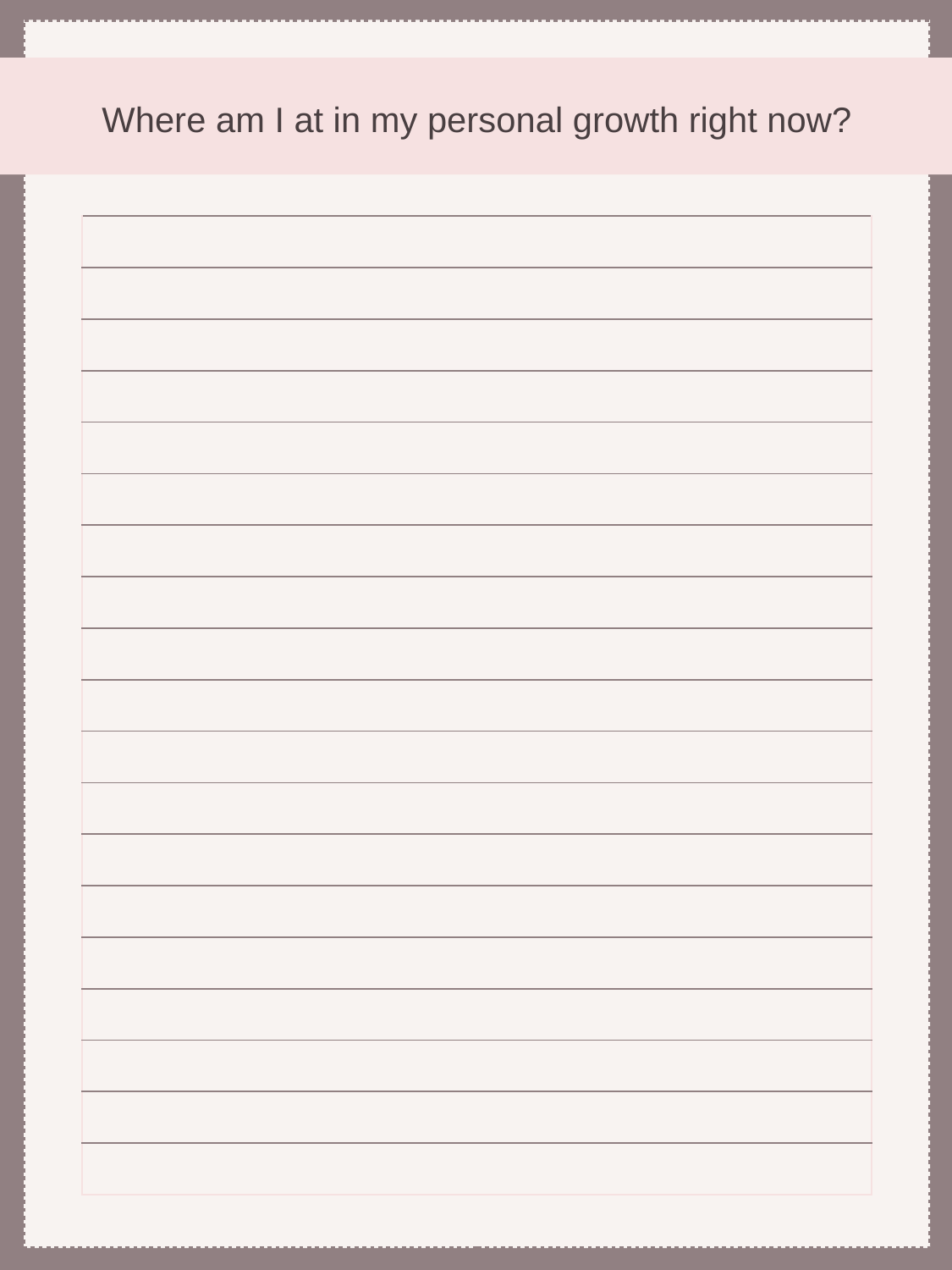

# Where am I at in my personal growth right now?
|  |
| --- |
|  |
|  |
|  |
|  |
|  |
|  |
|  |
|  |
|  |
|  |
|  |
|  |
|  |
|  |
|  |
|  |
|  |
|  |